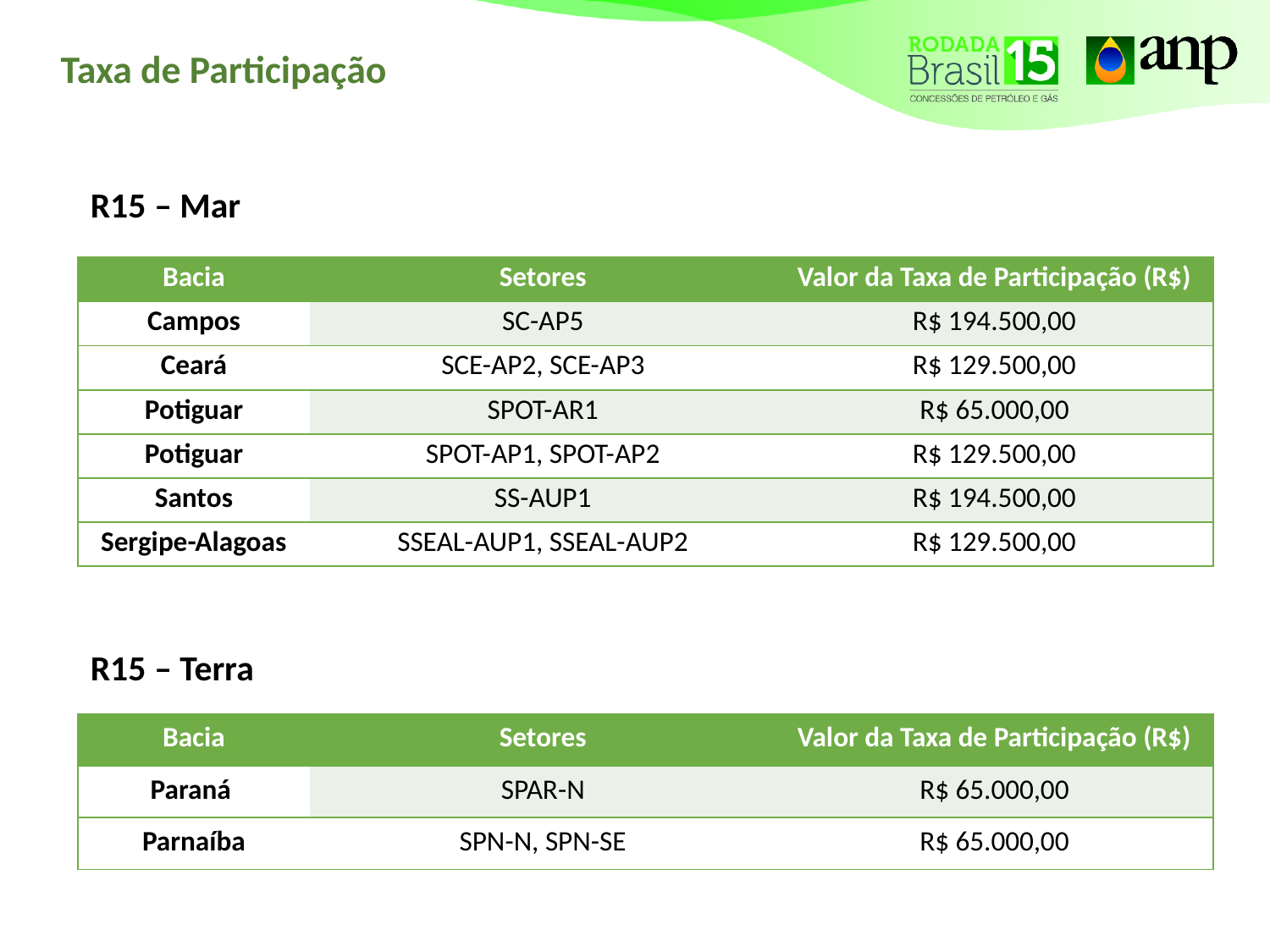

# Taxa de Participação
R15 – Mar
| Bacia | Setores | Valor da Taxa de Participação (R$) |
| --- | --- | --- |
| Campos | SC-AP5 | R$ 194.500,00 |
| Ceará | SCE-AP2, SCE-AP3 | R$ 129.500,00 |
| Potiguar | SPOT-AR1 | R$ 65.000,00 |
| Potiguar | SPOT-AP1, SPOT-AP2 | R$ 129.500,00 |
| Santos | SS-AUP1 | R$ 194.500,00 |
| Sergipe-Alagoas | SSEAL-AUP1, SSEAL-AUP2 | R$ 129.500,00 |
R15 – Terra
| Bacia | Setores | Valor da Taxa de Participação (R$) |
| --- | --- | --- |
| Paraná | SPAR-N | R$ 65.000,00 |
| Parnaíba | SPN-N, SPN-SE | R$ 65.000,00 |